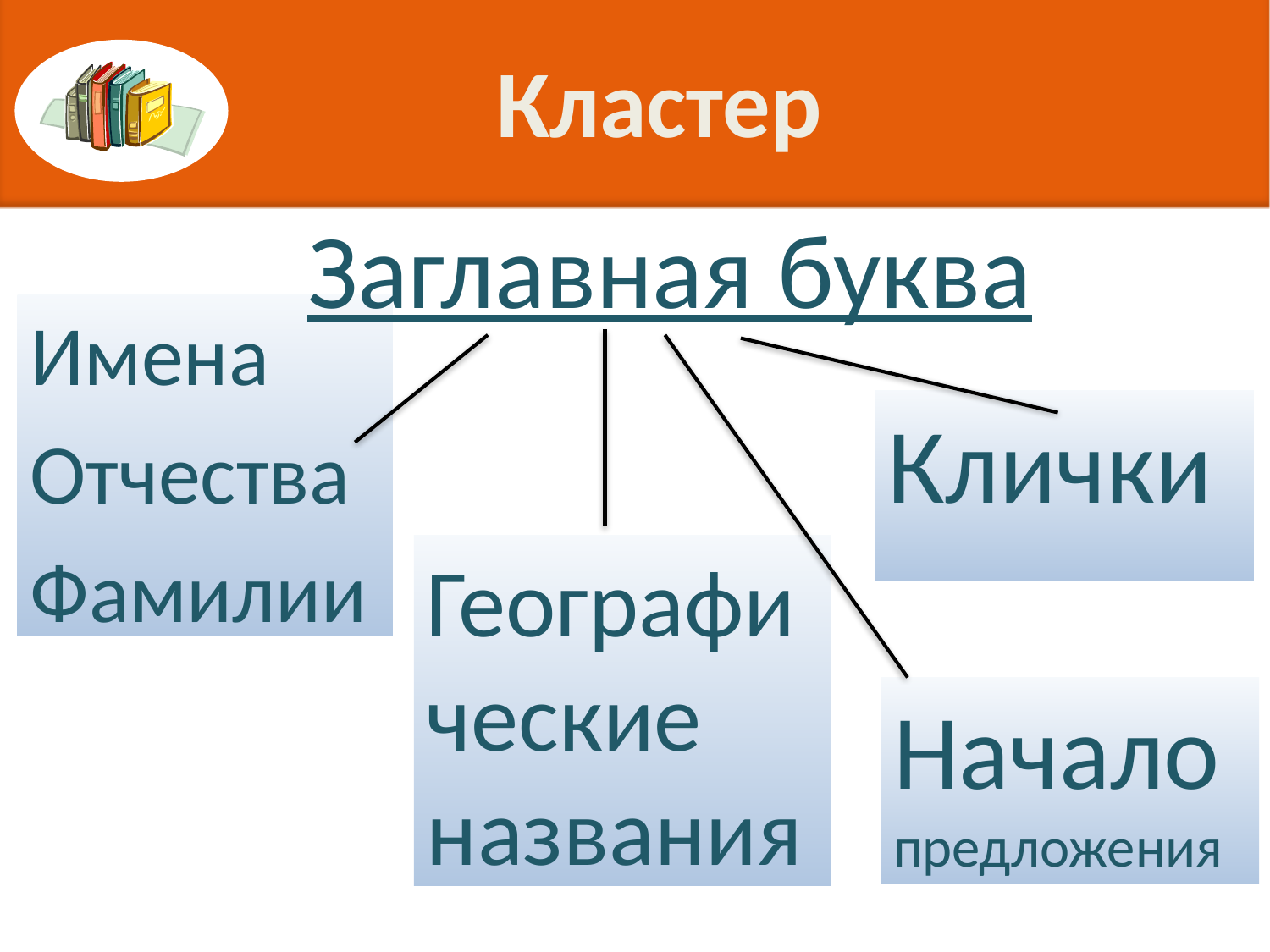

# Кластер
Заглавная буква
Имена
Отчества
Фамилии

Клички
Географические названия
Начало предложения